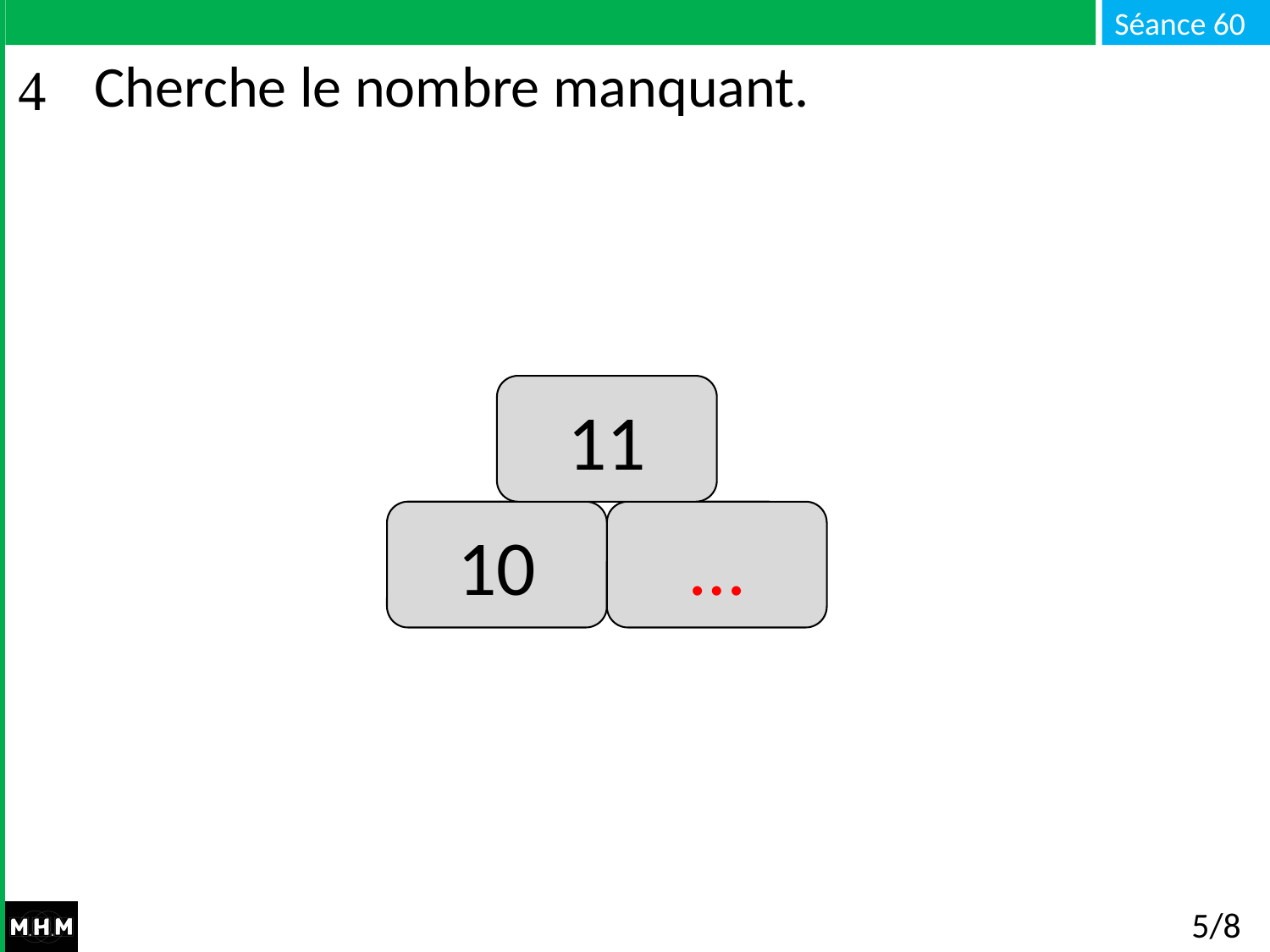

# Cherche le nombre manquant.
11
…
10
5/8